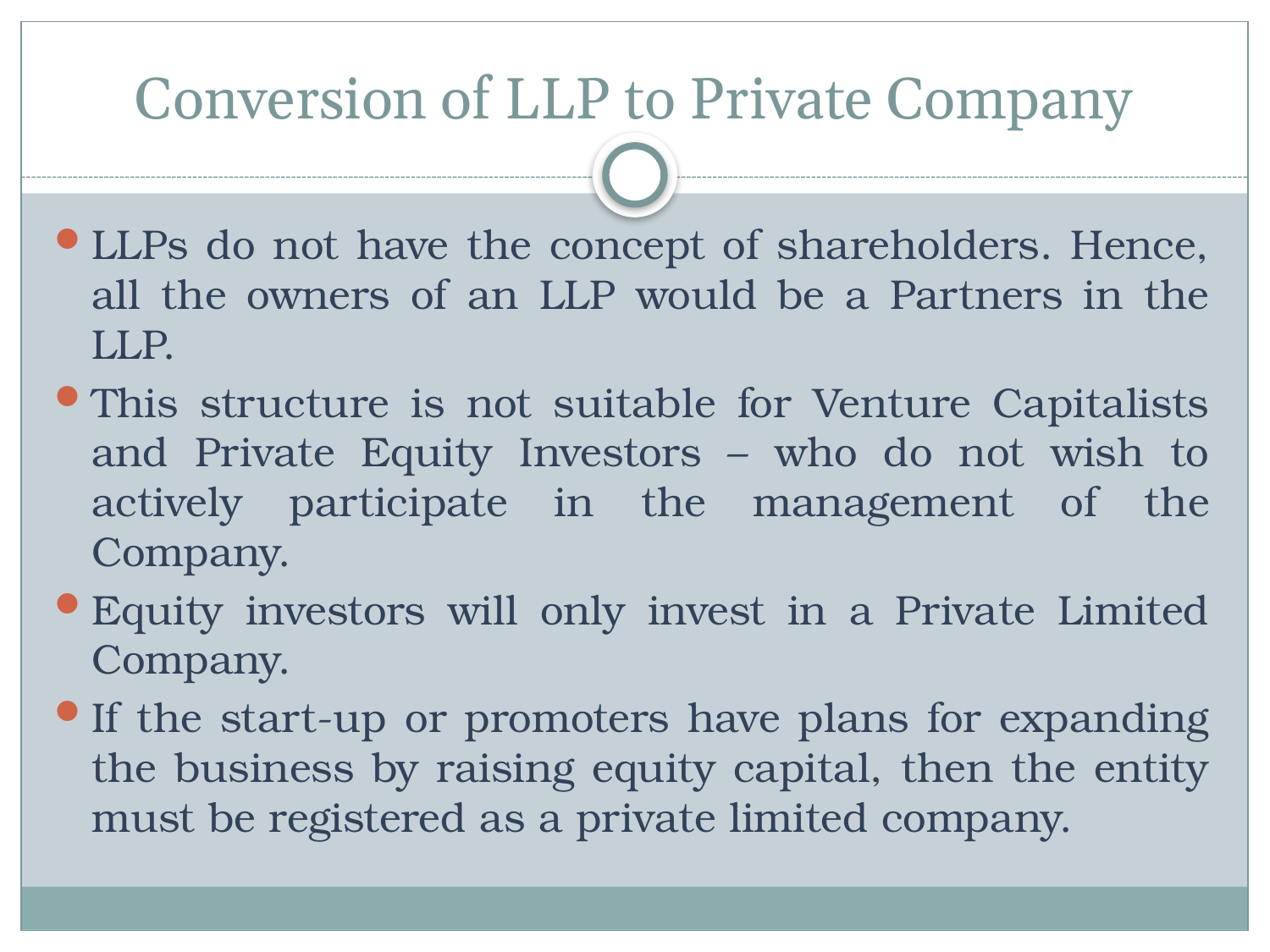

# Conversion of LLP to Private Company
LLPs do not have the concept of shareholders. Hence, all the owners of an LLP would be a Partners in the LLP.
This structure is not suitable for Venture Capitalists and Private Equity Investors – who do not wish to actively participate in the management of the Company.
Equity investors will only invest in a Private Limited Company.
If the start-up or promoters have plans for expanding the business by raising equity capital, then the entity must be registered as a private limited company.